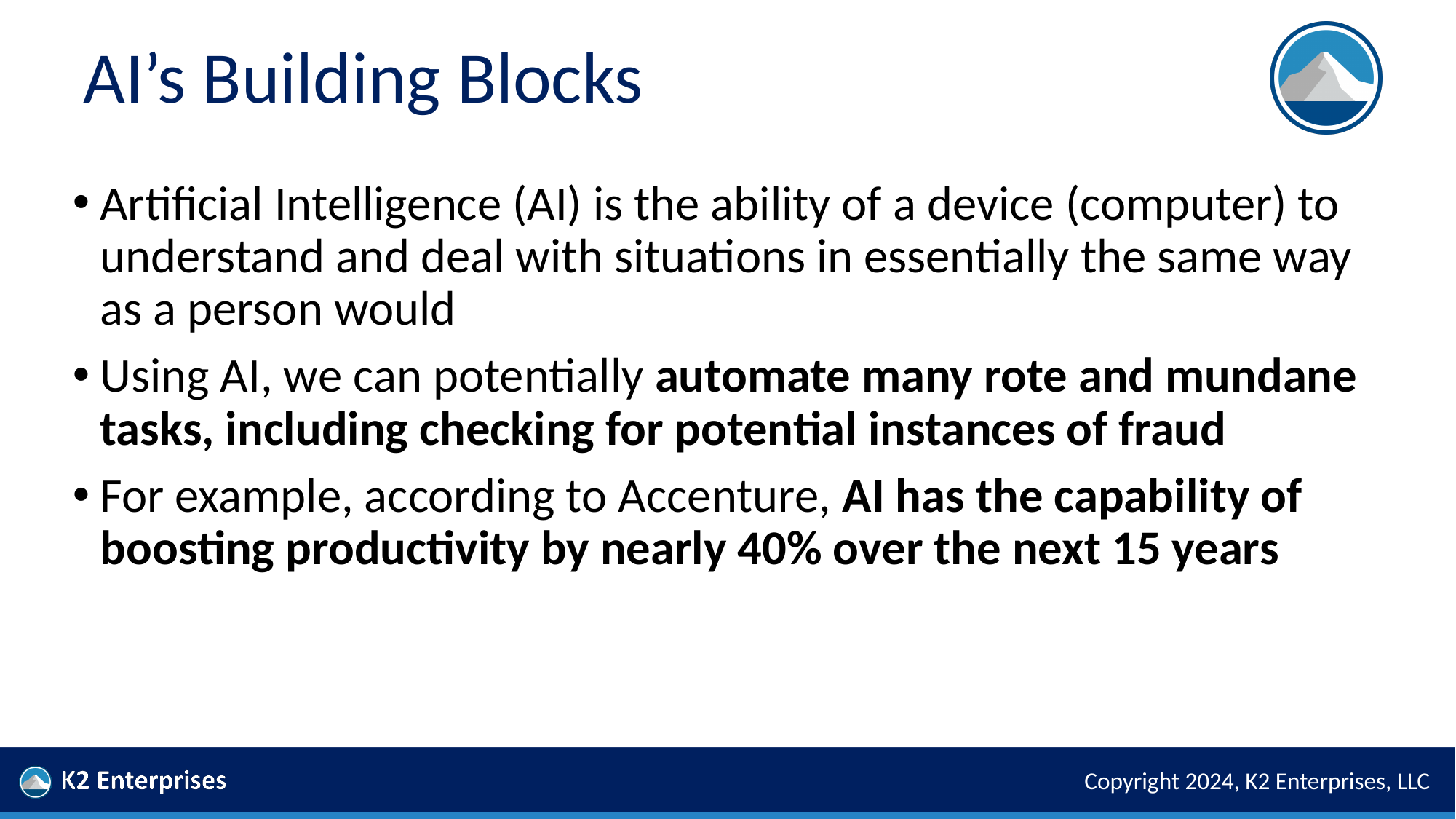

# AI’s Building Blocks
Artificial Intelligence (AI) is the ability of a device (computer) to understand and deal with situations in essentially the same way as a person would
Using AI, we can potentially automate many rote and mundane tasks, including checking for potential instances of fraud
For example, according to Accenture, AI has the capability of boosting productivity by nearly 40% over the next 15 years